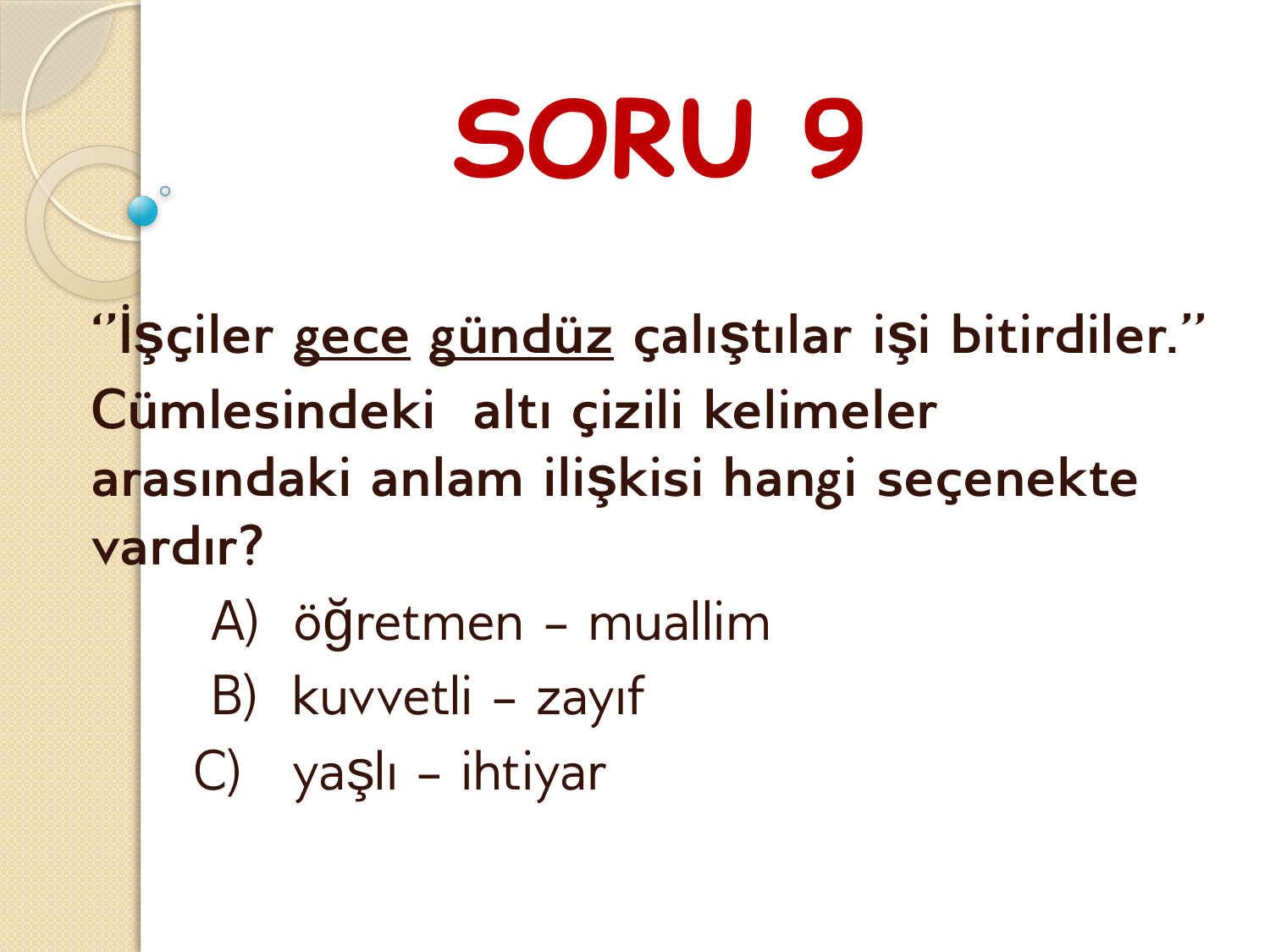

# SORU 9

‘’İşçiler gece gündüz çalıştılar işi bitirdiler.’’
Cümlesindeki  altı çizili kelimeler arasındaki anlam ilişkisi hangi seçenekte vardır?
       A)  öğretmen – muallim
       B)  kuvvetli – zayıf
      C)   yaşlı – ihtiyar